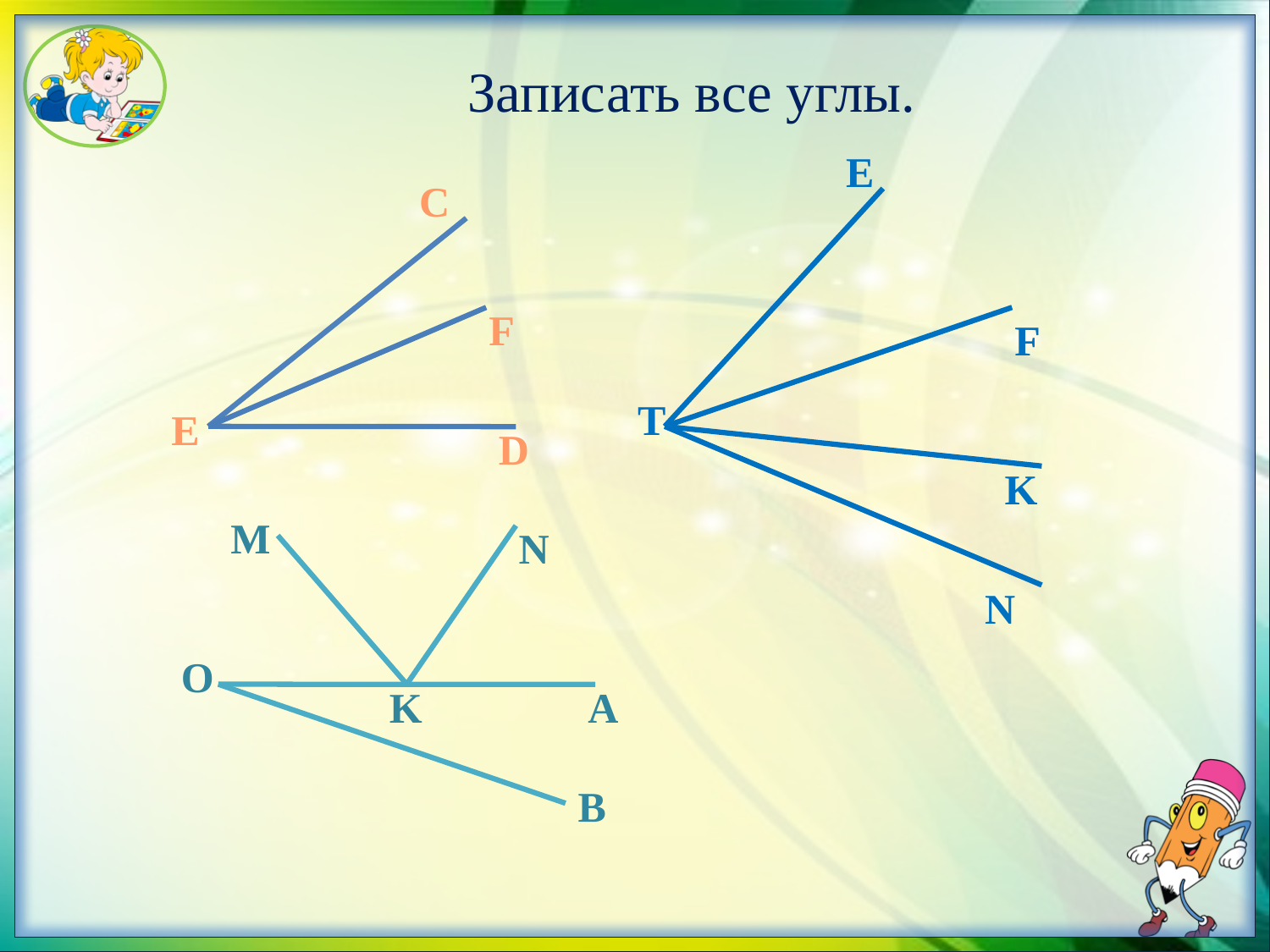

Записать все углы.
E
C
F
F
T
E
D
K
M
N
N
O
K
A
B